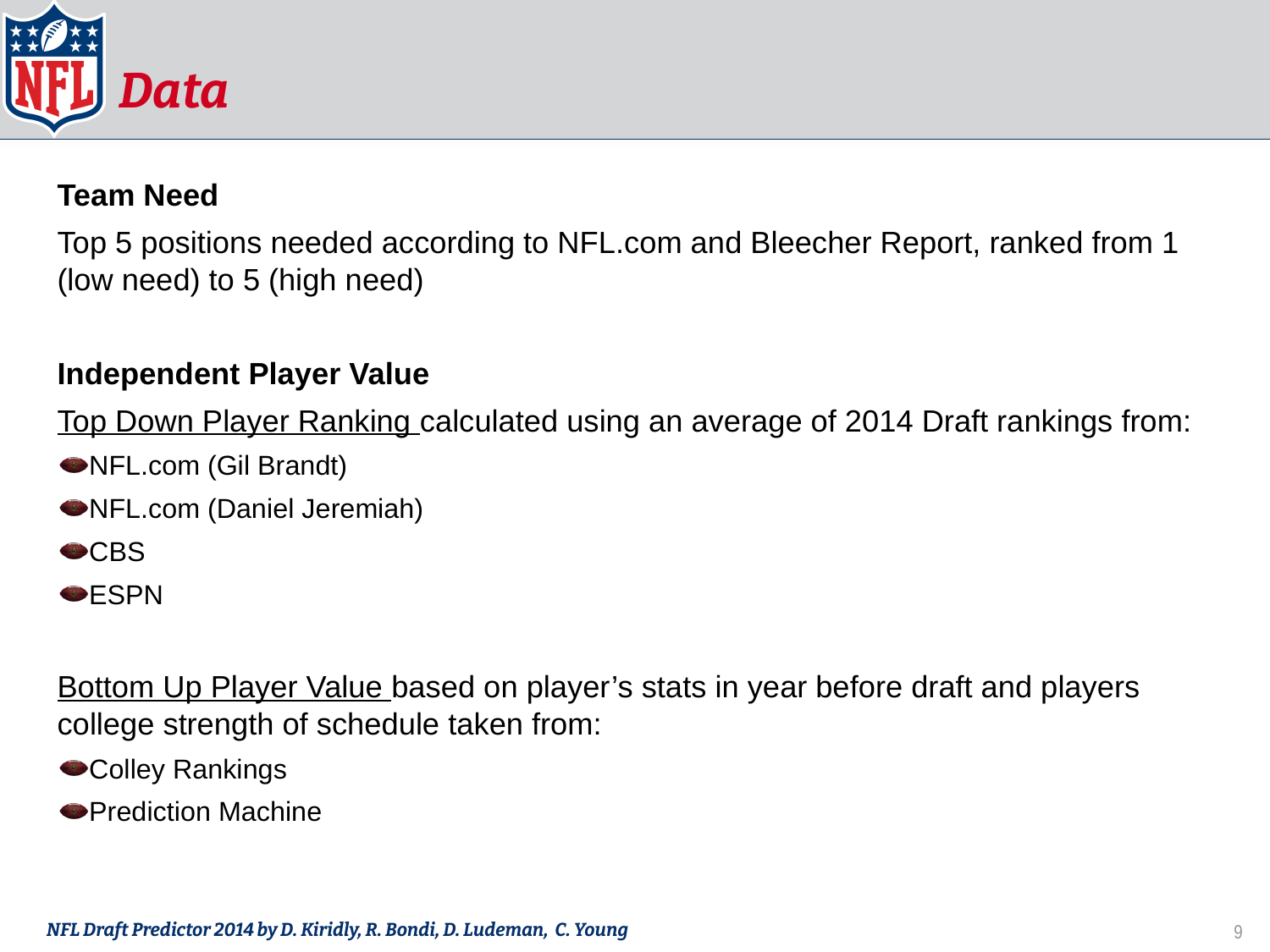

# Data
Team Need
Top 5 positions needed according to NFL.com and Bleecher Report, ranked from 1 (low need) to 5 (high need)

Independent Player Value
Top Down Player Ranking calculated using an average of 2014 Draft rankings from:
NFL.com (Gil Brandt)
NFL.com (Daniel Jeremiah)
CBS
ESPN

Bottom Up Player Value based on player’s stats in year before draft and players college strength of schedule taken from:
Colley Rankings
Prediction Machine